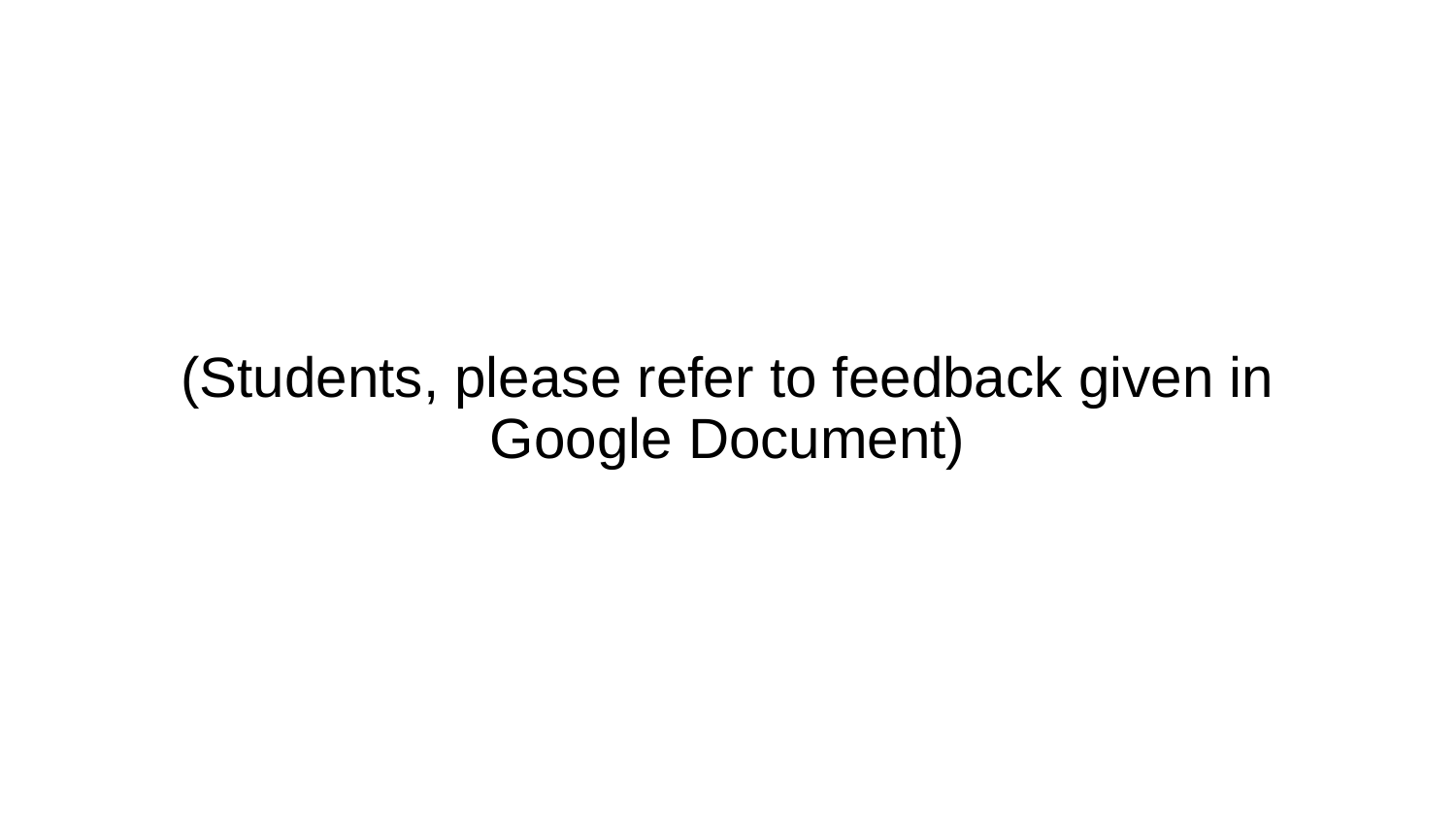

# (Students, please refer to feedback given in Google Document)